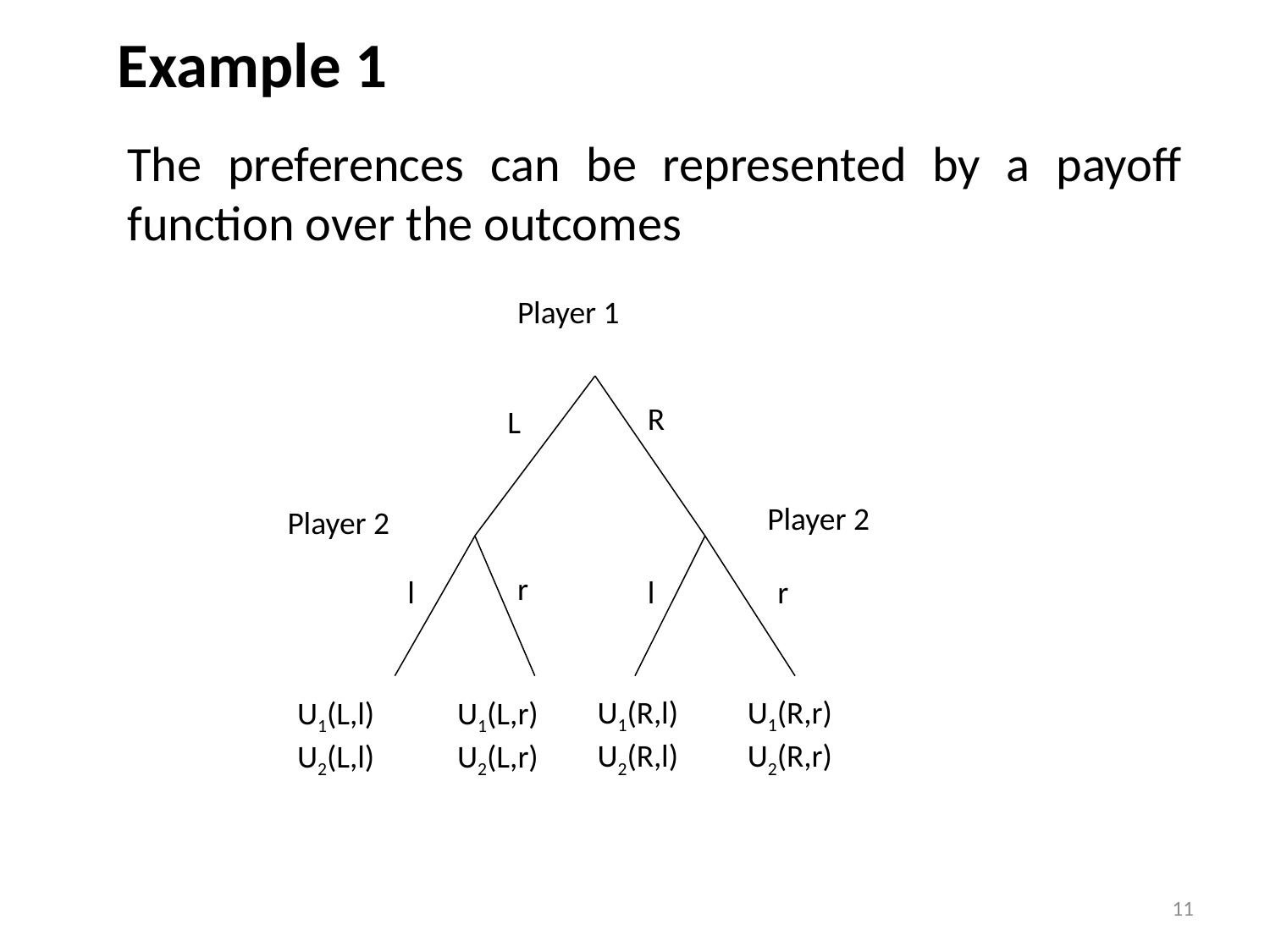

# Example 1
The preferences can be represented by a payoff function over the outcomes
Player 1

R
L

Player 2
Player 2

r
l
l
r
U1(R,l)
U2(R,l)
U1(R,r)
U2(R,r)
U1(L,l)
U2(L,l)
U1(L,r)
U2(L,r)
11